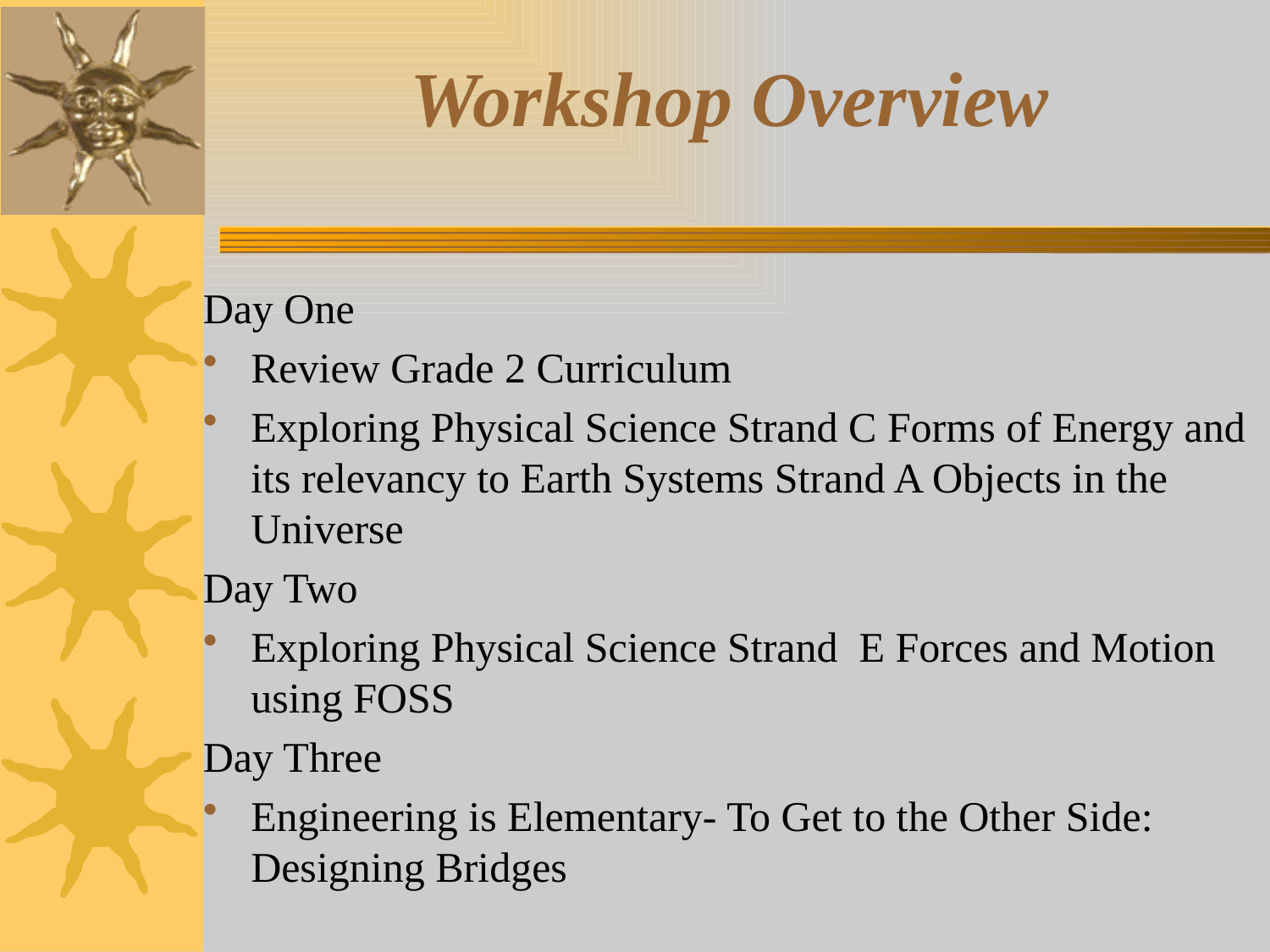

# Workshop Overview
Day One
Review Grade 2 Curriculum
Exploring Physical Science Strand C Forms of Energy and its relevancy to Earth Systems Strand A Objects in the Universe
Day Two
Exploring Physical Science Strand  E Forces and Motion using FOSS
Day Three
Engineering is Elementary- To Get to the Other Side: Designing Bridges